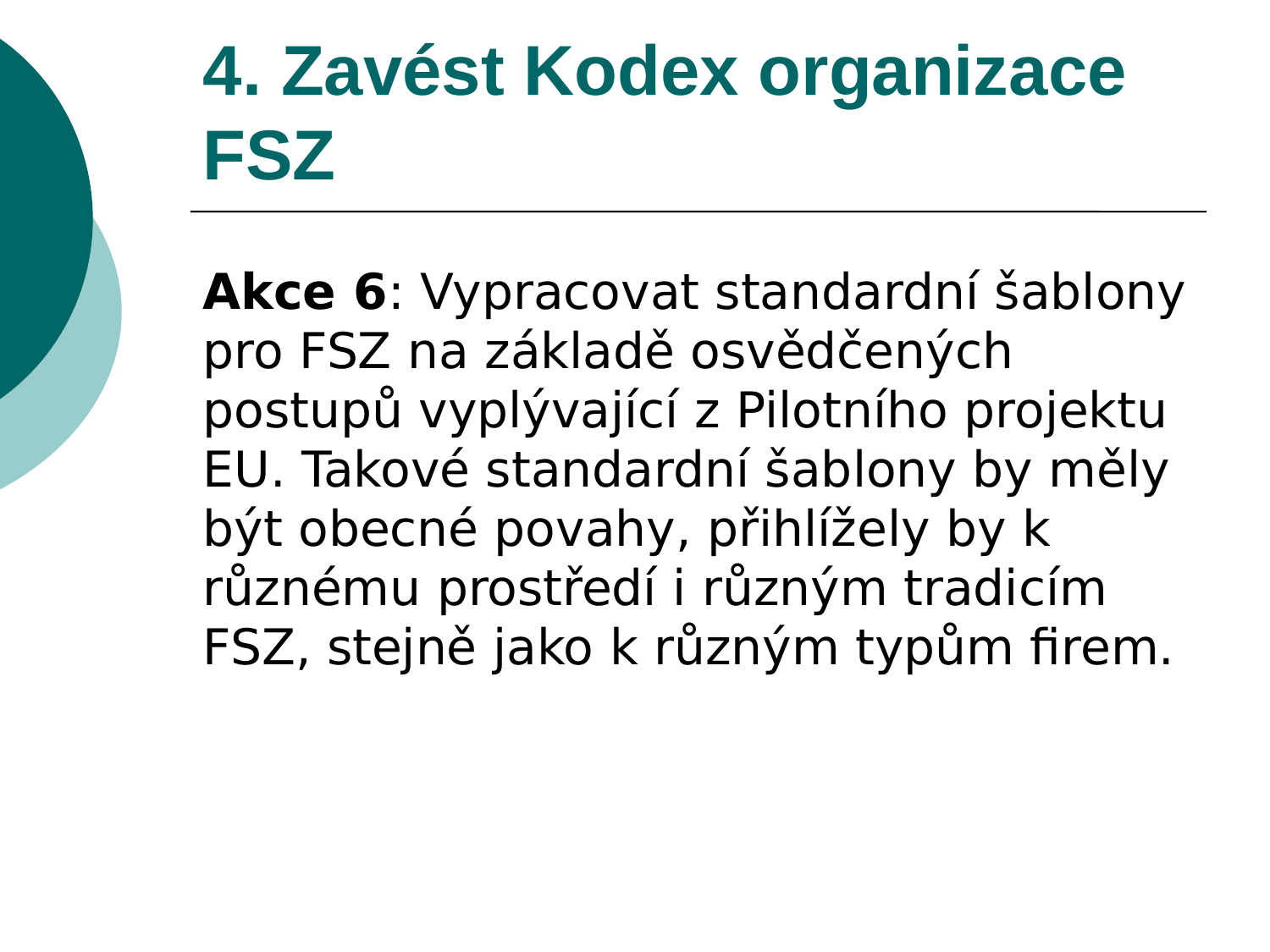

# 4. Zavést Kodex organizace FSZ
Akce 6: Vypracovat standardní šablony pro FSZ na základě osvědčených postupů vyplývající z Pilotního projektu EU. Takové standardní šablony by měly být obecné povahy, přihlížely by k různému prostředí i různým tradicím FSZ, stejně jako k různým typům firem.